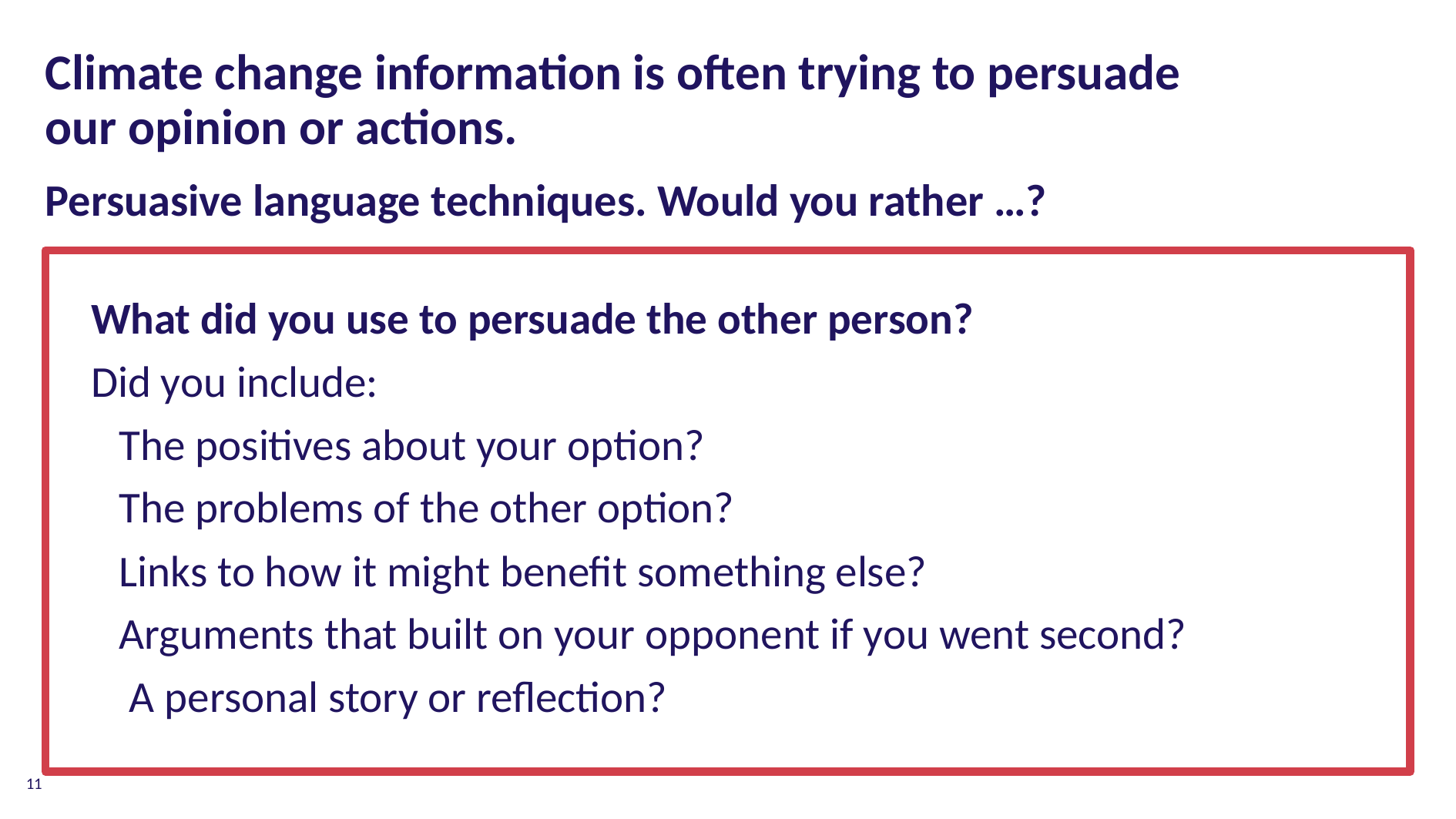

# Climate change information is often trying to persuade our opinion or actions.
Persuasive language techniques. Would you rather …?

What did you use to persuade the other person?
Did you include:
The positives about your option?
The problems of the other option?
Links to how it might benefit something else?
Arguments that built on your opponent if you went second?
 A personal story or reflection?

11